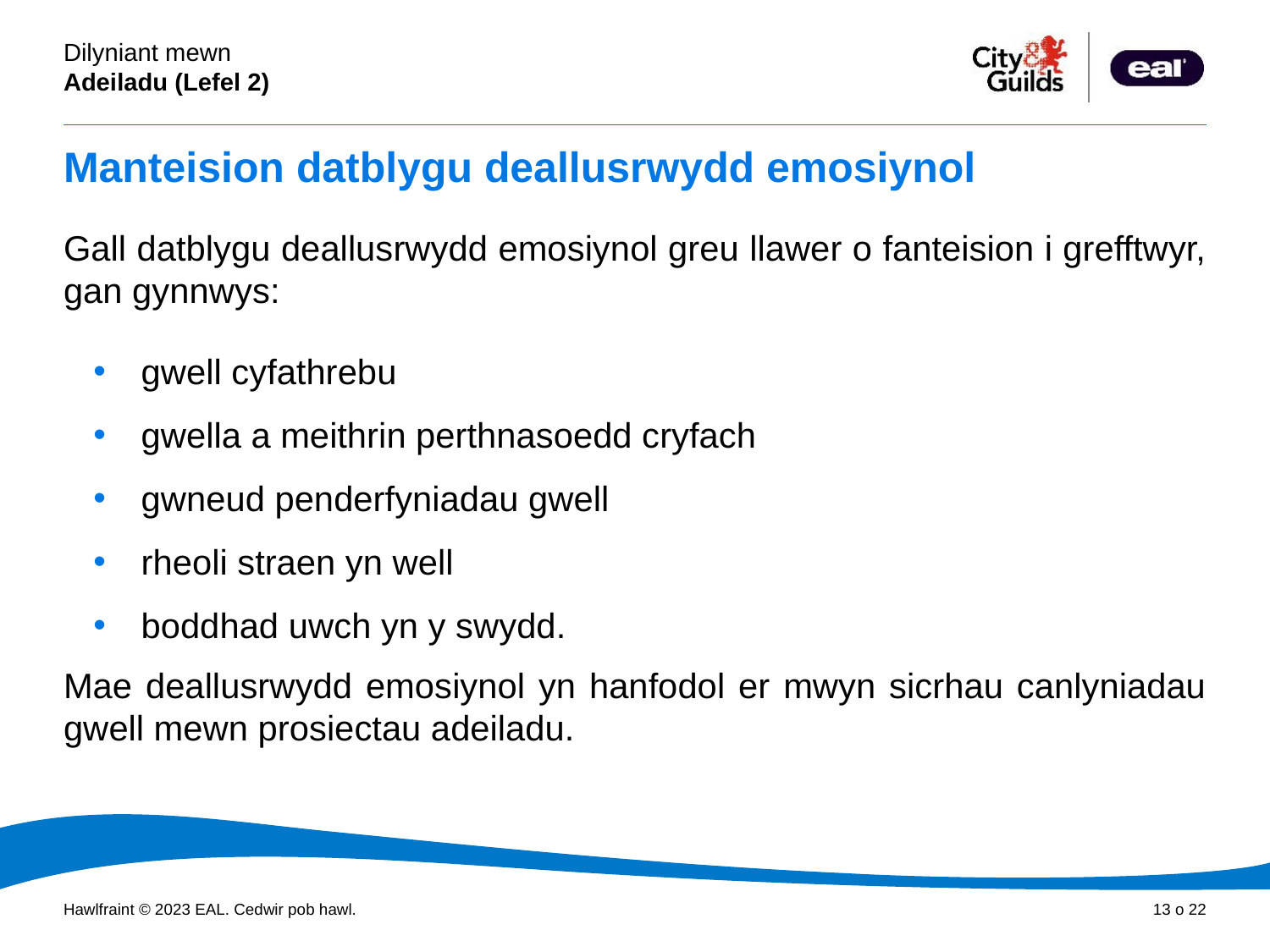

# Manteision datblygu deallusrwydd emosiynol
Gall datblygu deallusrwydd emosiynol greu llawer o fanteision i grefftwyr, gan gynnwys:
gwell cyfathrebu
gwella a meithrin perthnasoedd cryfach
gwneud penderfyniadau gwell
rheoli straen yn well
boddhad uwch yn y swydd.
Mae deallusrwydd emosiynol yn hanfodol er mwyn sicrhau canlyniadau gwell mewn prosiectau adeiladu.